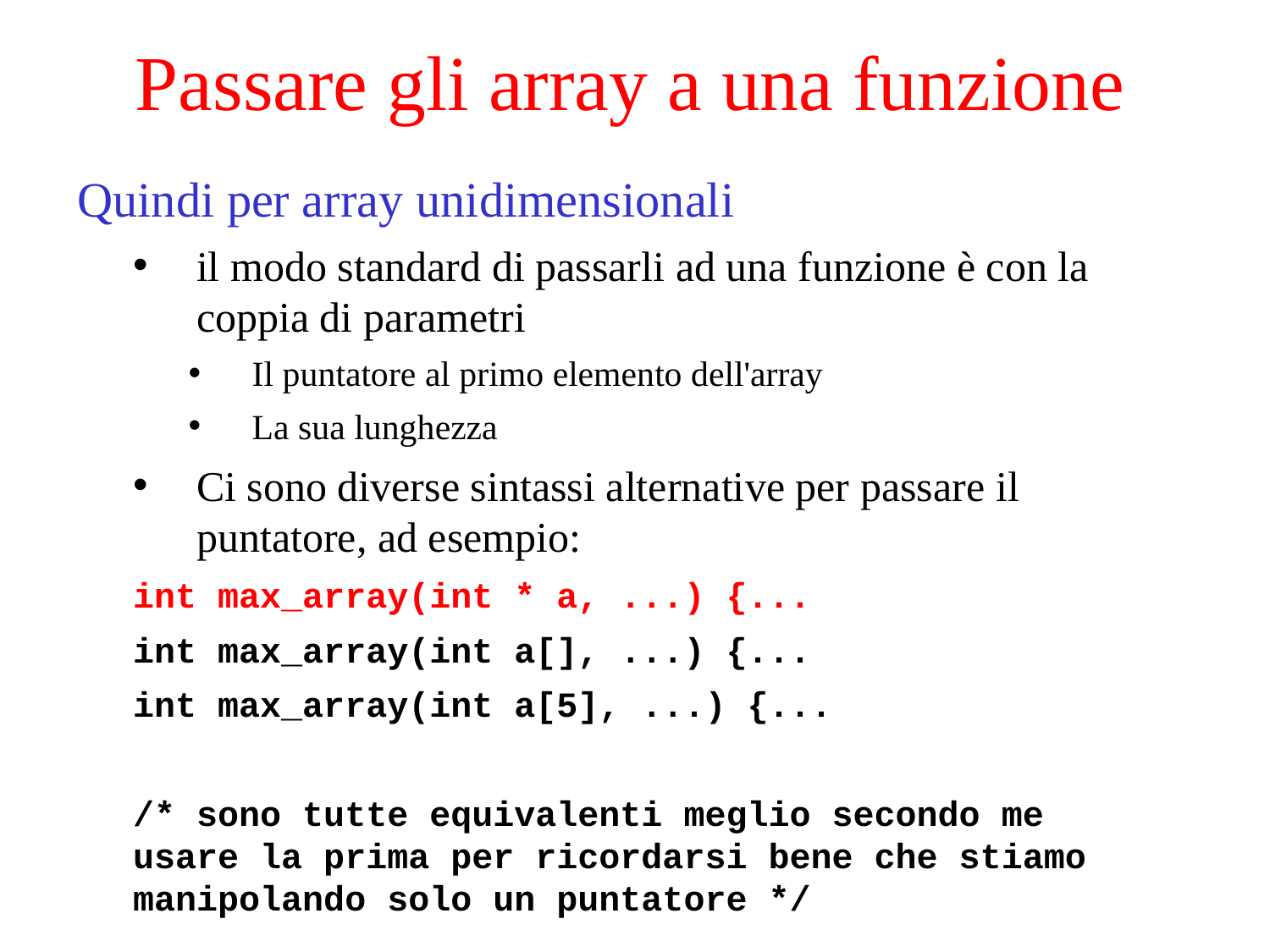

# Passare gli array a una funzione
Quindi per array unidimensionali
il modo standard di passarli ad una funzione è con la coppia di parametri
Il puntatore al primo elemento dell'array
La sua lunghezza
Ci sono diverse sintassi alternative per passare il puntatore, ad esempio:
int max_array(int * a, ...) {...
int max_array(int a[], ...) {...
int max_array(int a[5], ...) {...

/* sono tutte equivalenti meglio secondo me usare la prima per ricordarsi bene che stiamo manipolando solo un puntatore */